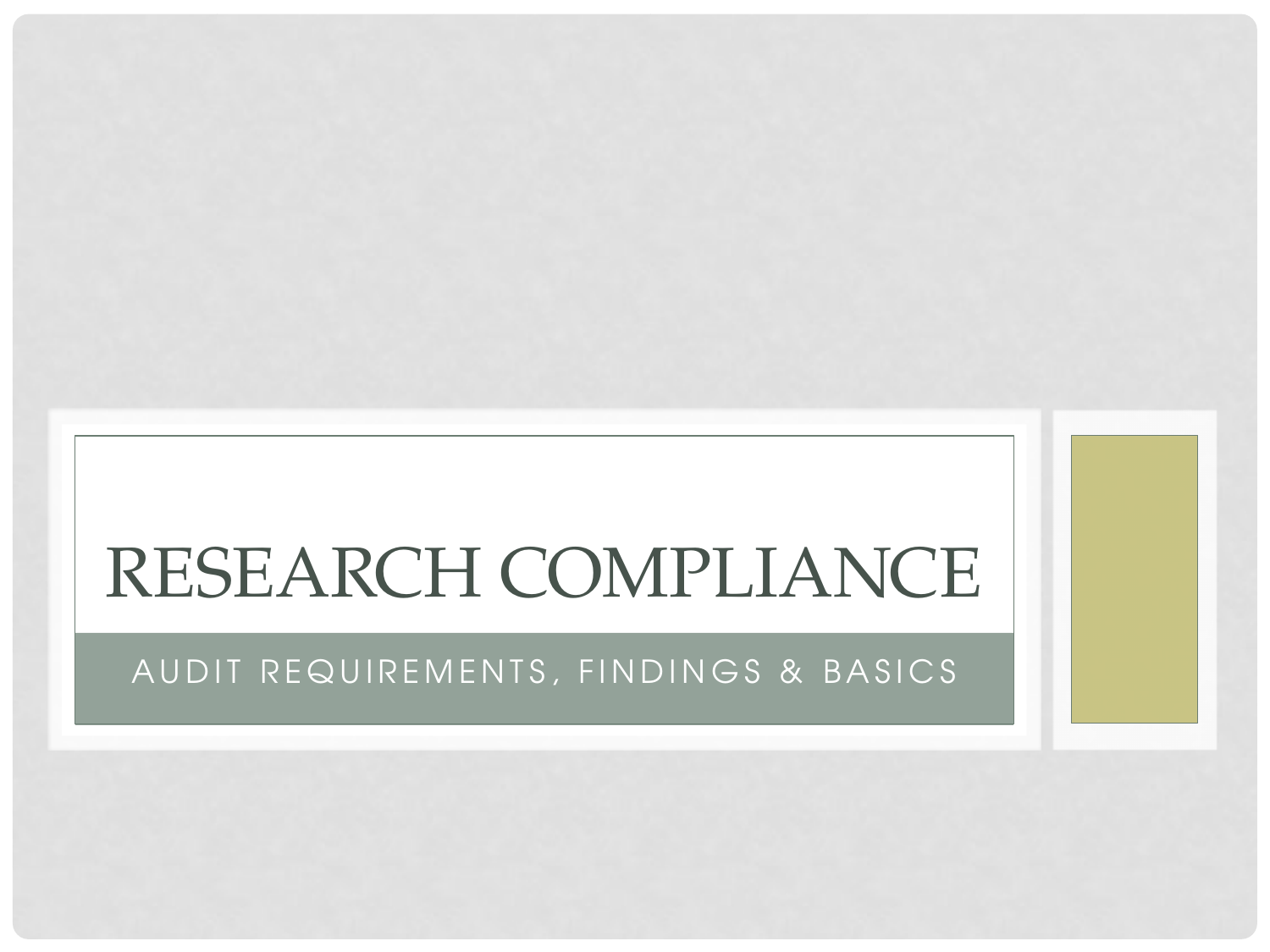

# Research Compliance
Audit Requirements, Findings & BASICS